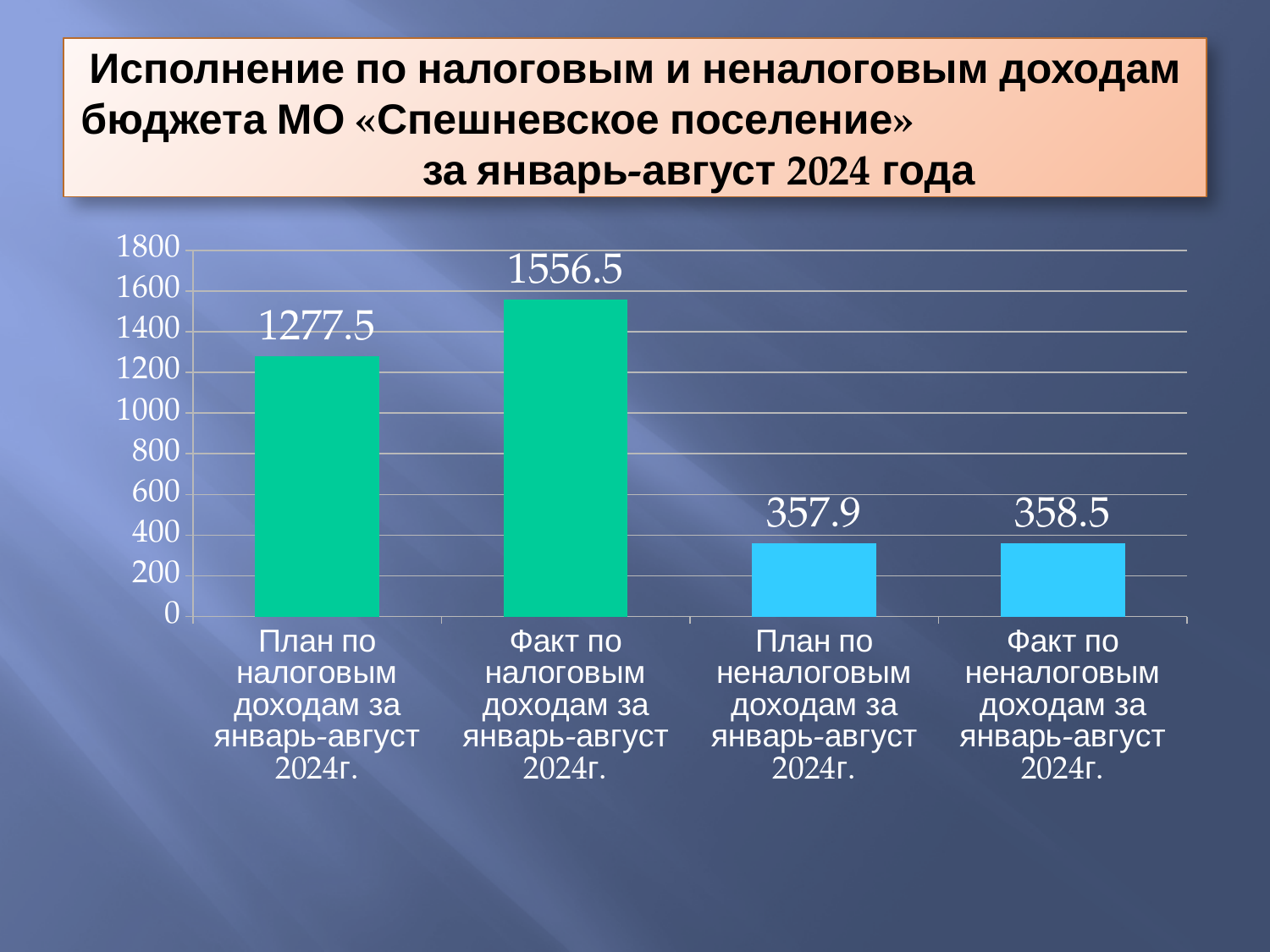

# Исполнение по налоговым и неналоговым доходам бюджета МО «Спешневское поселение»                                       за январь-август 2024 года

### Chart

| Category | Столбец1 |
|---|---|
| План по налоговым доходам за январь-август 2024г. | 1277.5 |
| Факт по налоговым доходам за январь-август 2024г. | 1556.5 |
| План по неналоговым доходам за январь-август 2024г. | 357.9 |
| Факт по неналоговым доходам за январь-август 2024г. | 358.5 |